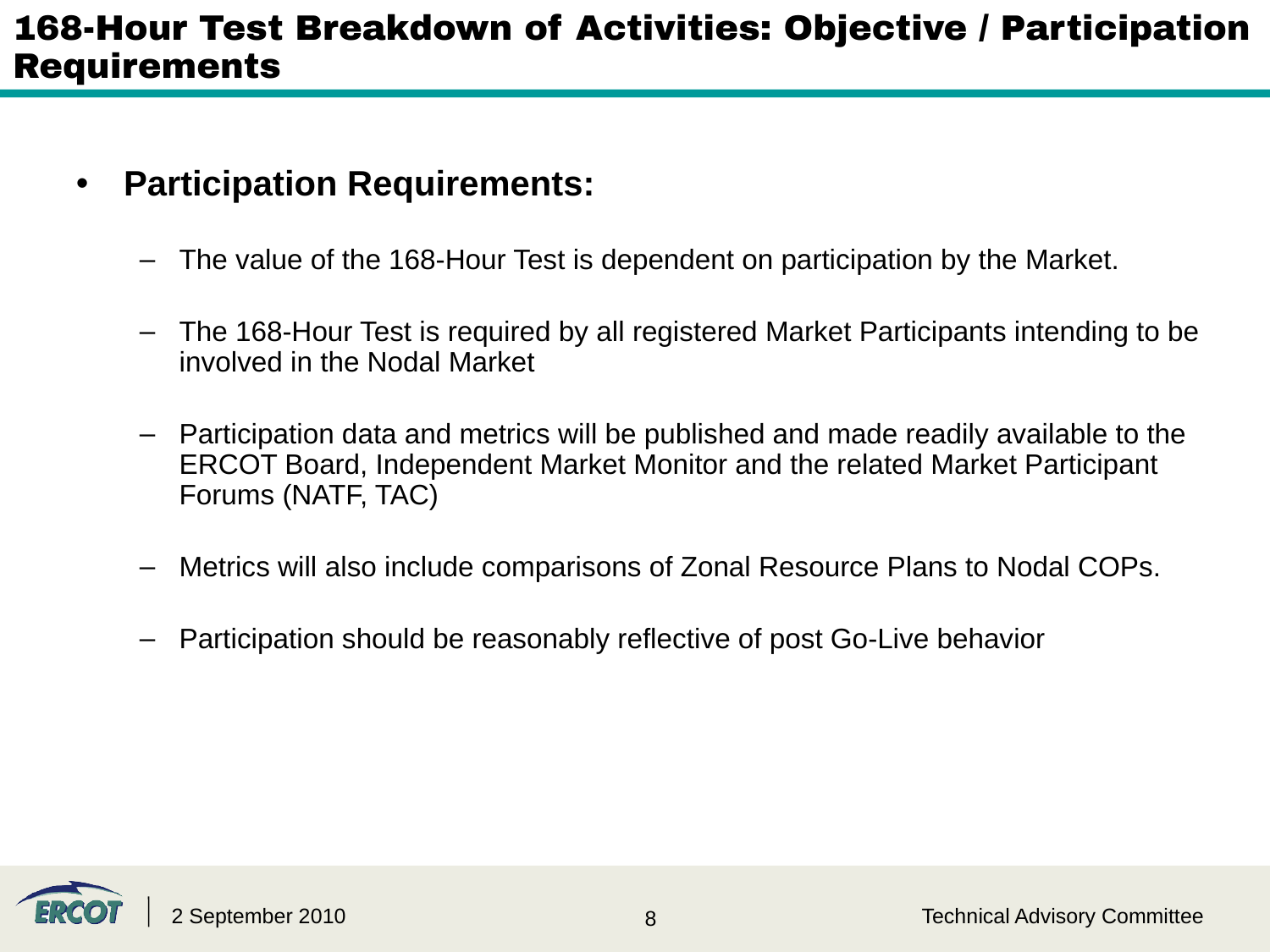

# 168-Hour Test Breakdown of Activities: Objective / Participation Requirements

Participation Requirements:

The value of the 168-Hour Test is dependent on participation by the Market.

The 168-Hour Test is required by all registered Market Participants intending to be involved in the Nodal Market

Participation data and metrics will be published and made readily available to the ERCOT Board, Independent Market Monitor and the related Market Participant Forums (NATF, TAC)

Metrics will also include comparisons of Zonal Resource Plans to Nodal COPs.

Participation should be reasonably reflective of post Go-Live behavior

2 September 2010
Technical Advisory Committee